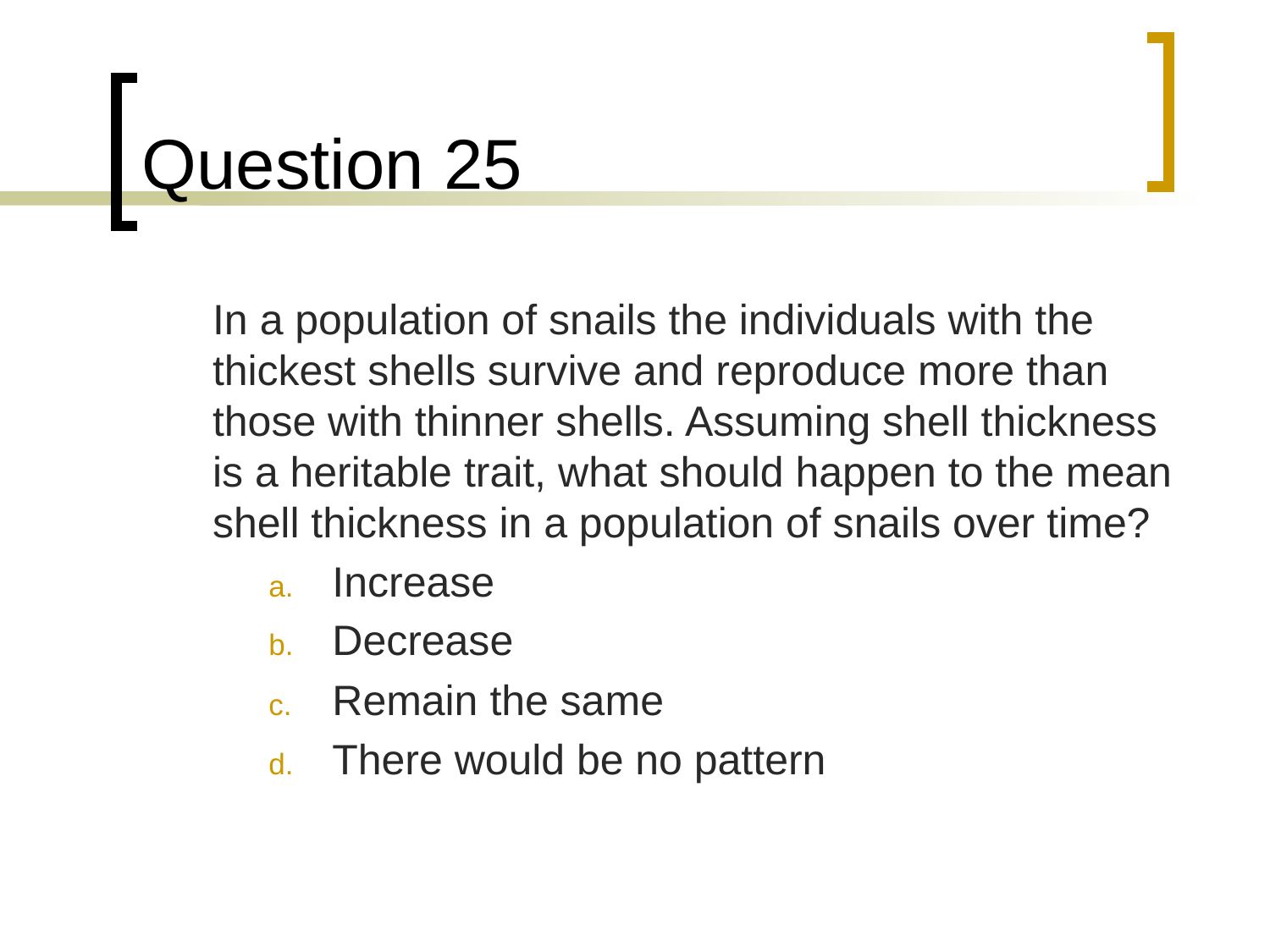

# Question 25
	In a population of snails the individuals with the thickest shells survive and reproduce more than those with thinner shells. Assuming shell thickness is a heritable trait, what should happen to the mean shell thickness in a population of snails over time?
Increase
Decrease
Remain the same
There would be no pattern